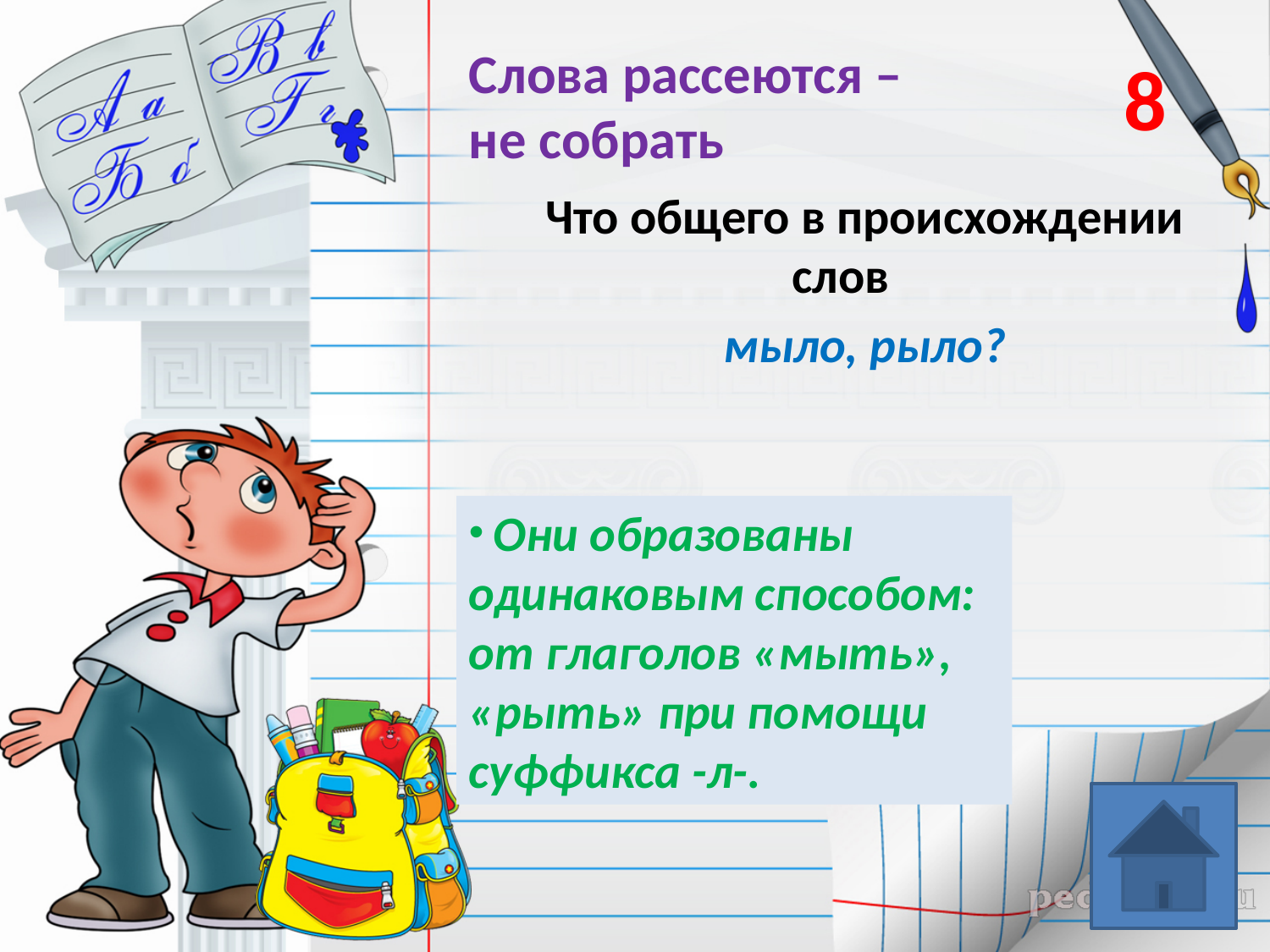

8
# Слова рассеются – не собрать
Что общего в происхождении слов
мыло, рыло?
 Они образованы одинаковым способом: от глаголов «мыть», «рыть» при помощи суффикса -л-.